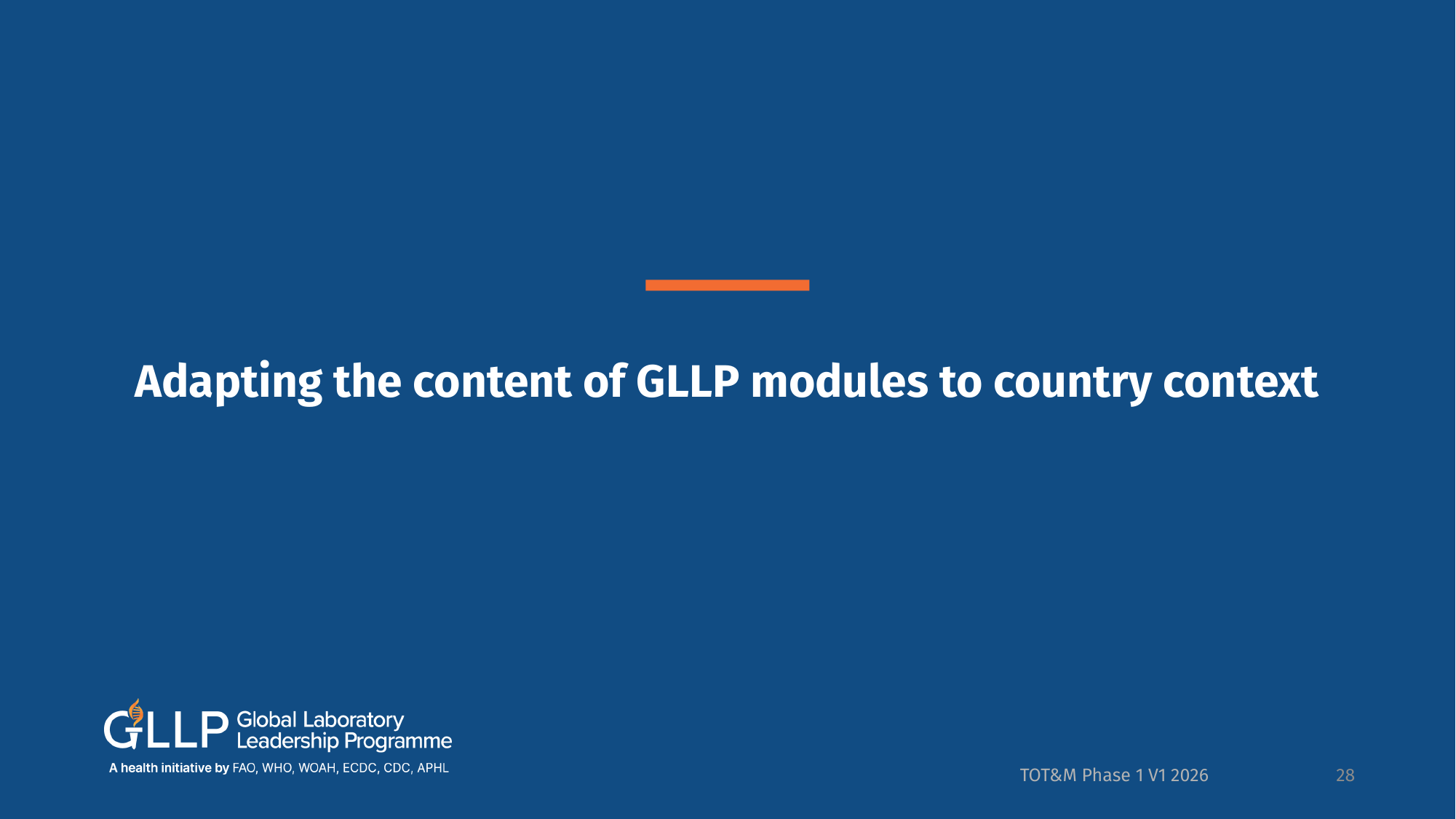

# Adapting the content of GLLP modules to country context
TOT&M Phase 1 V1 2026
28